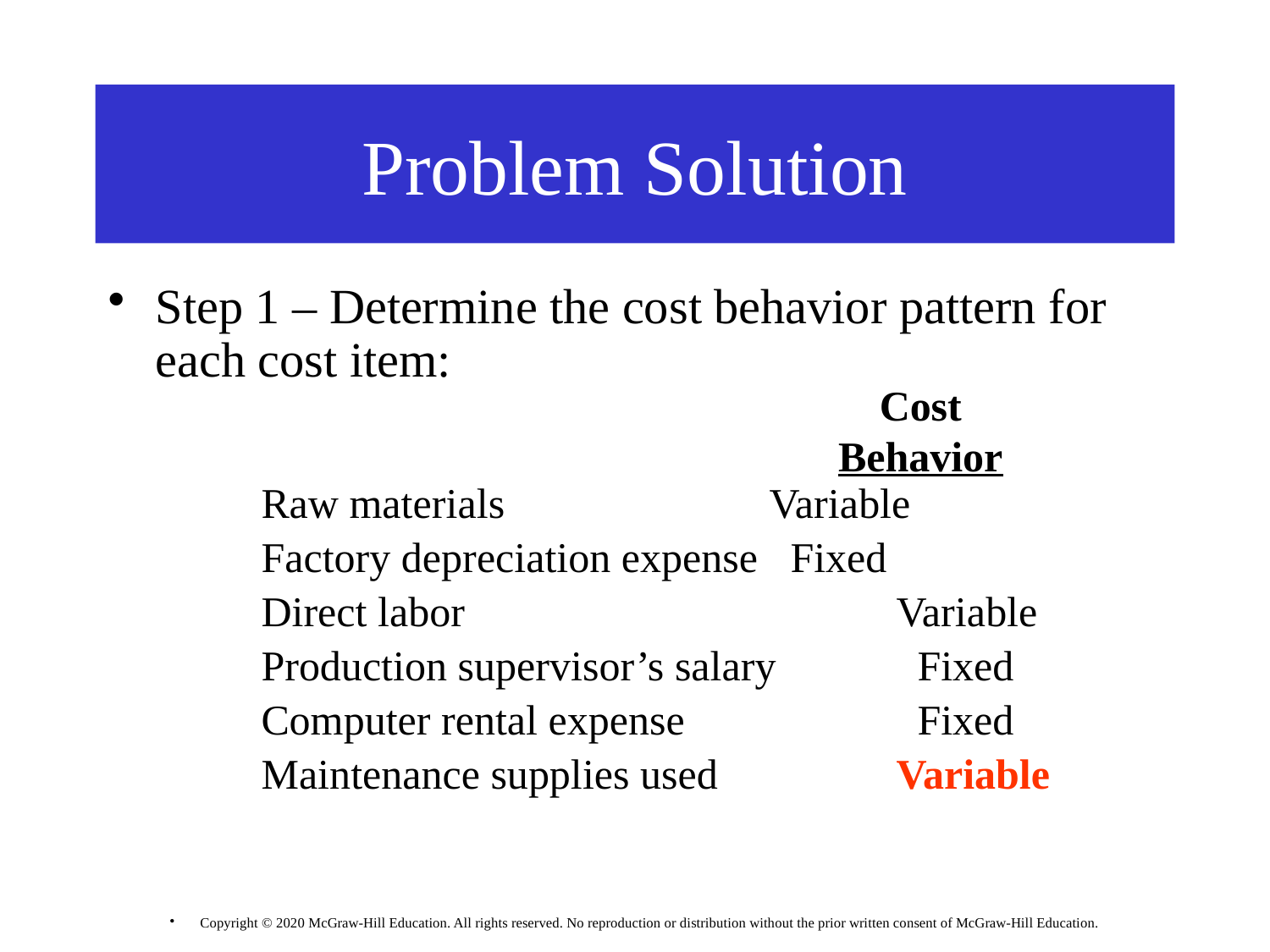

# Problem Solution
Step 1 – Determine the cost behavior pattern for each cost item:
Cost Behavior
	Raw materials			Variable
	Factory depreciation expense	  Fixed
	Direct labor				Variable
	Production supervisor’s salary	  Fixed
	Computer rental expense		  Fixed
	Maintenance supplies used		Variable